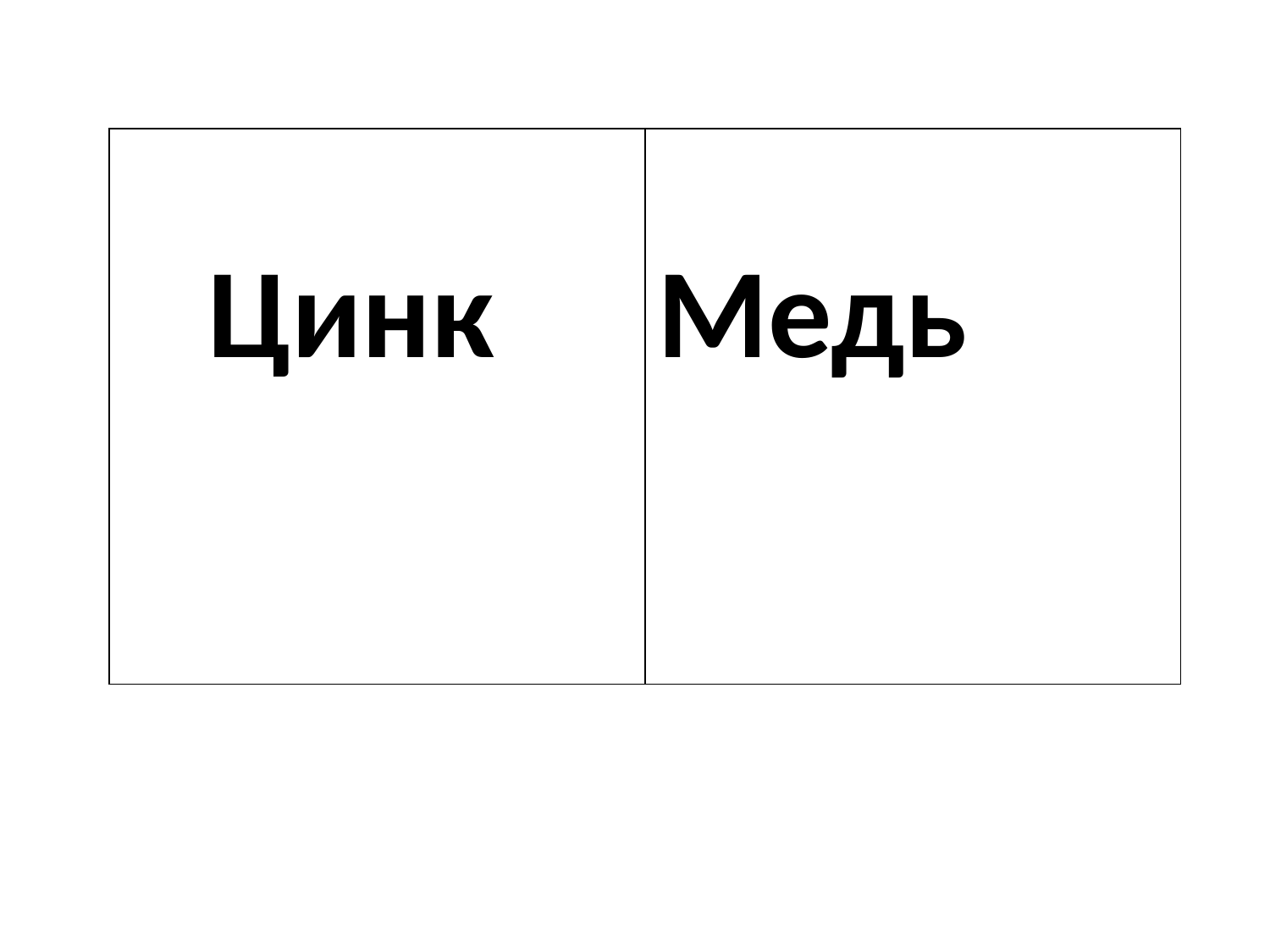

| Цинк | Медь |
| --- | --- |